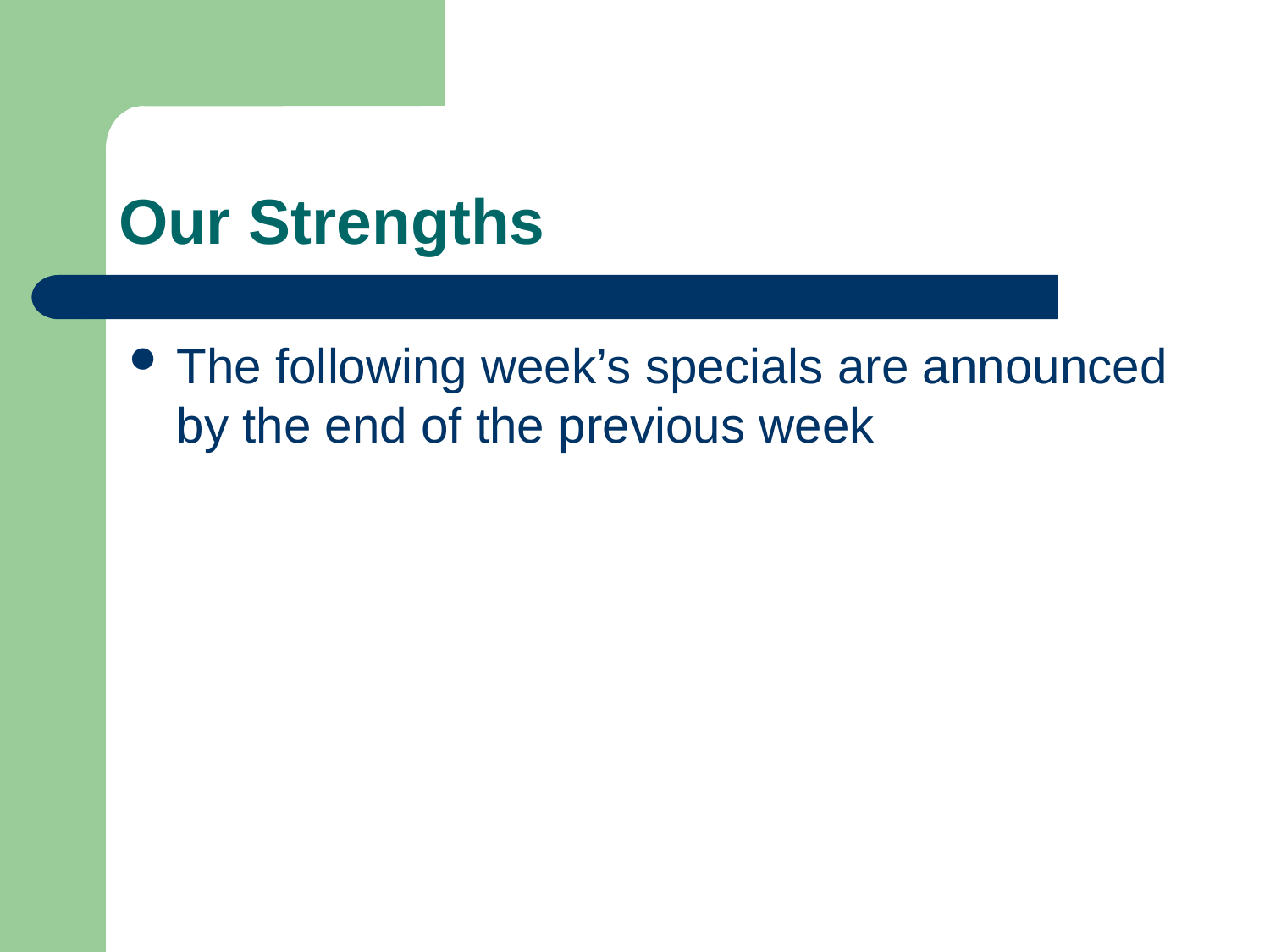

# Our Strengths
The following week’s specials are announced by the end of the previous week